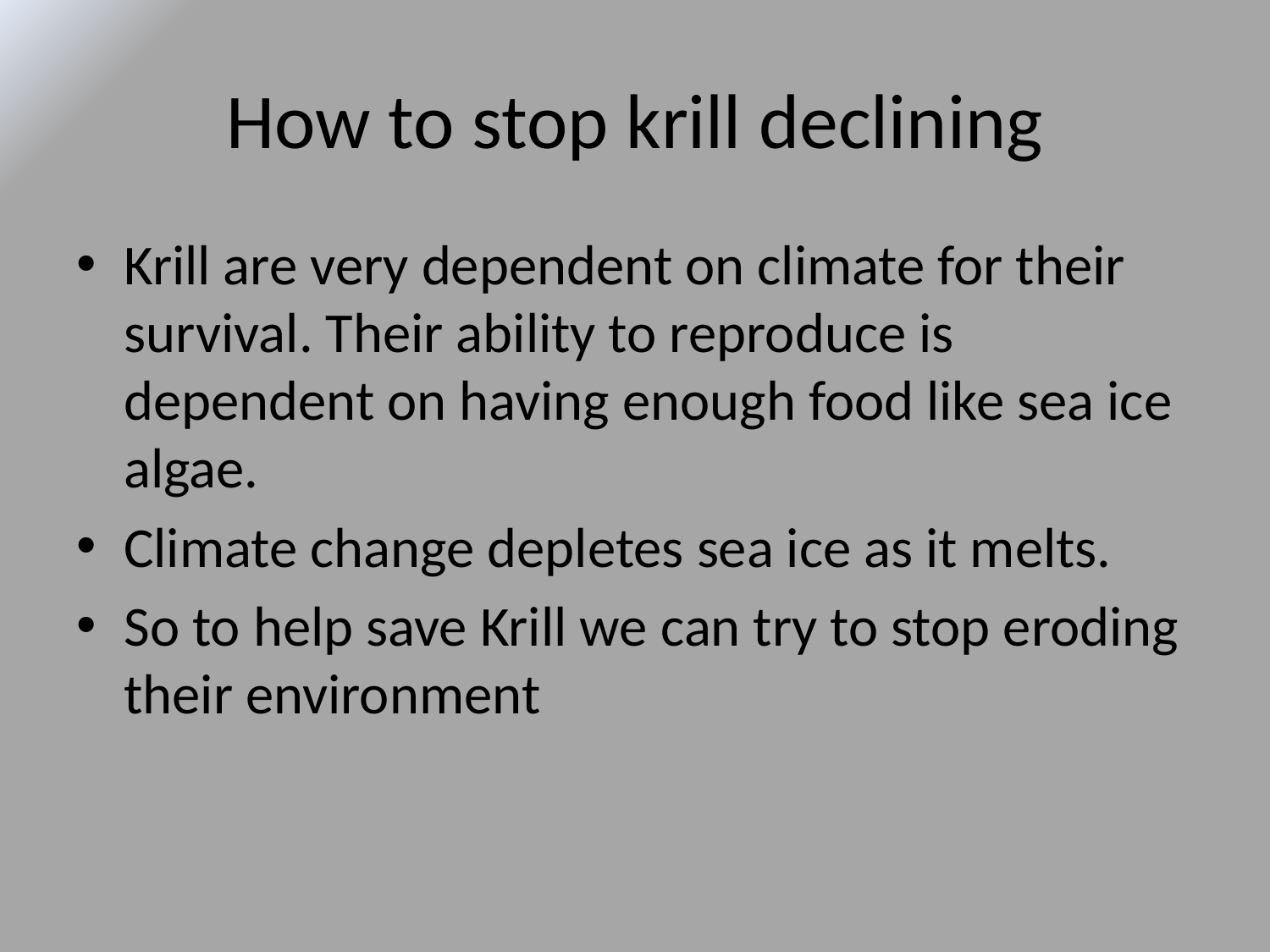

# How to stop krill declining
Krill are very dependent on climate for their survival. Their ability to reproduce is dependent on having enough food like sea ice algae.
Climate change depletes sea ice as it melts.
So to help save Krill we can try to stop eroding their environment